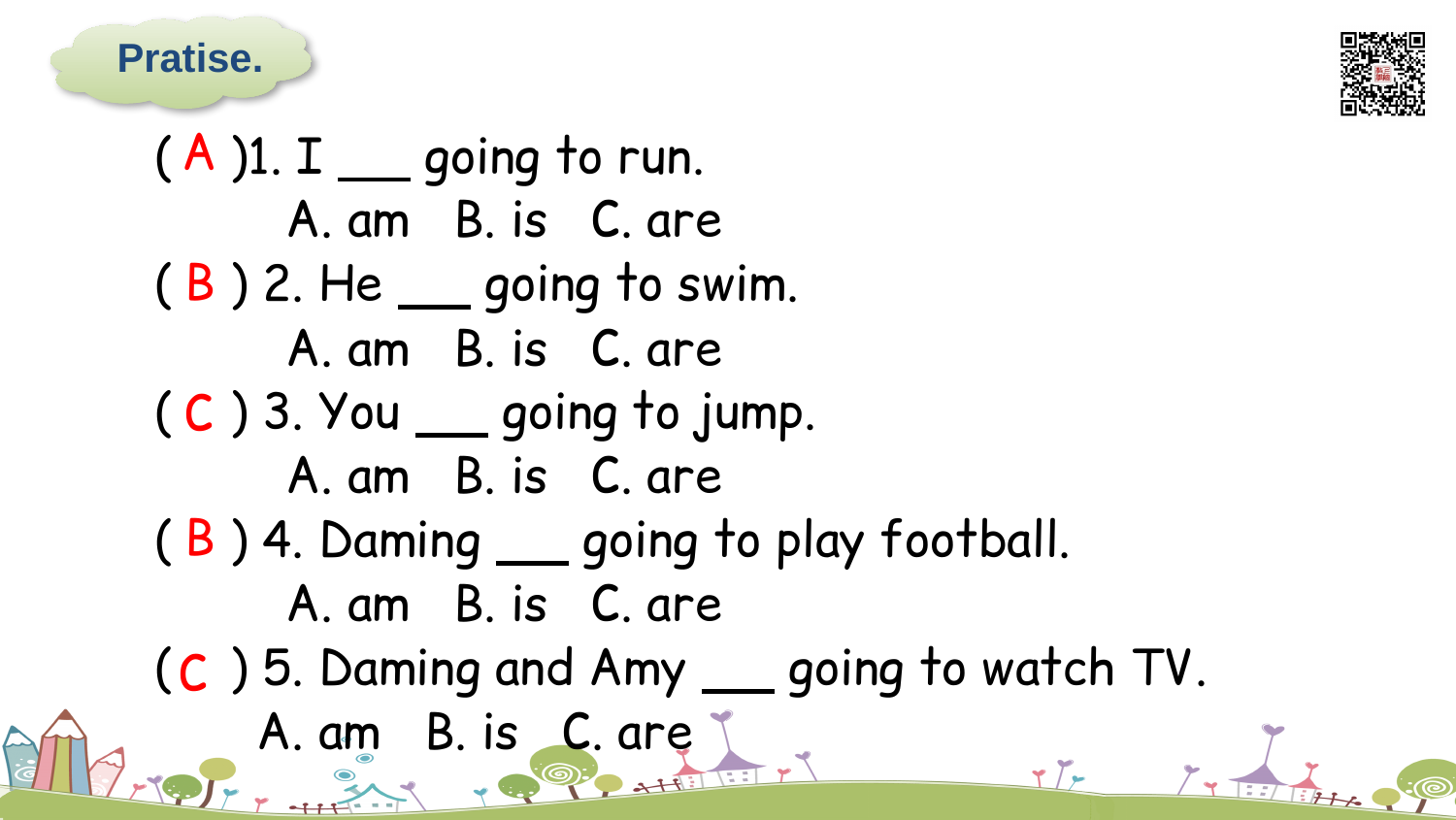

Pratise.
(    )1. I       going to run.
         A. am   B. is   C. are
(    ) 2. He       going to swim.
         A. am   B. is   C. are
(    ) 3. You       going to jump.
         A. am   B. is   C. are
(    ) 4. Daming       going to play football.
         A. am   B. is   C. are
(    ) 5. Daming and Amy       going to watch TV.
       A. am   B. is   C. are
A
B
C
B
C